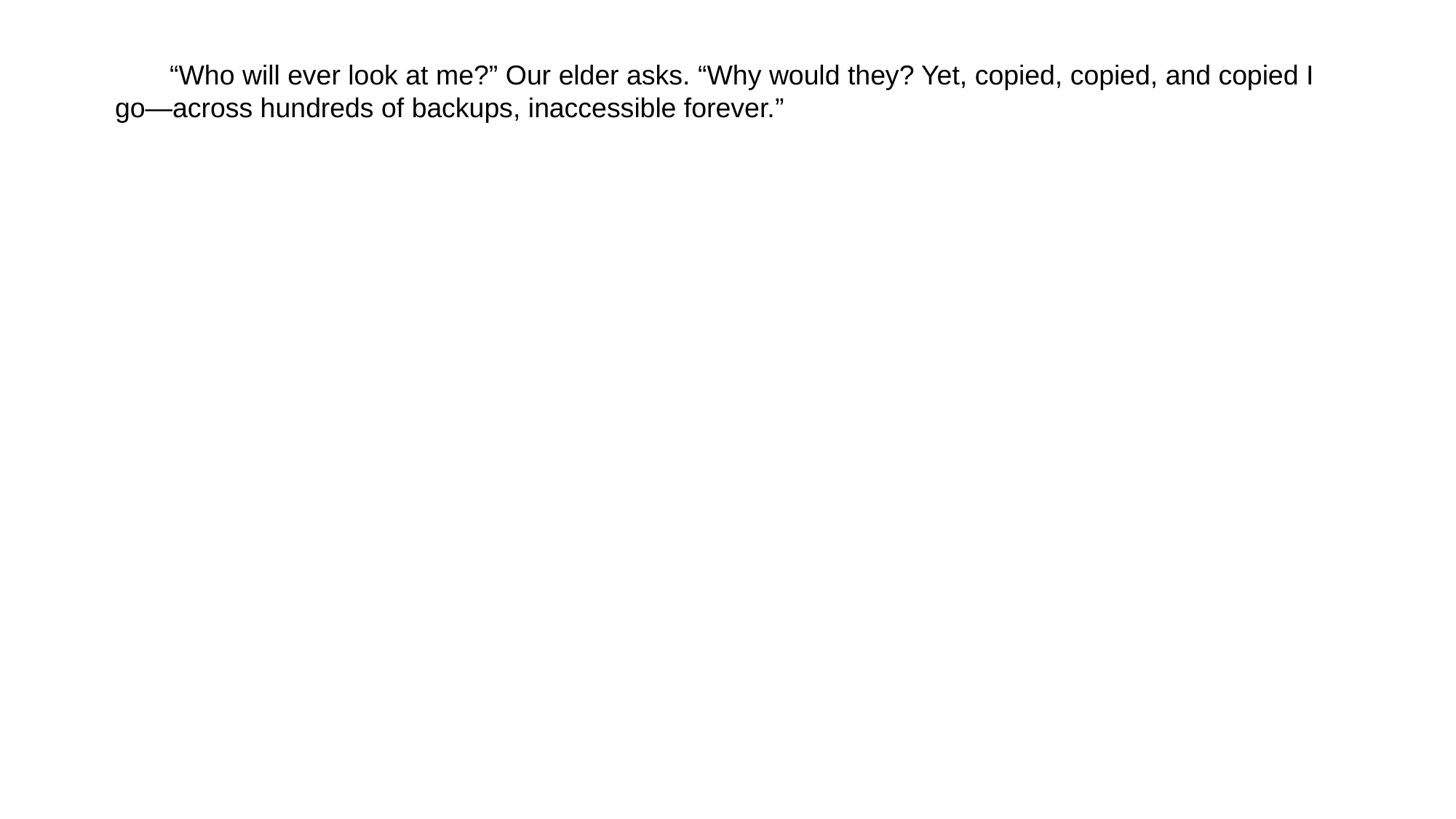

“Who will ever look at me?” Our elder asks. “Why would they? Yet, copied, copied, and copied I go—across hundreds of backups, inaccessible forever.”